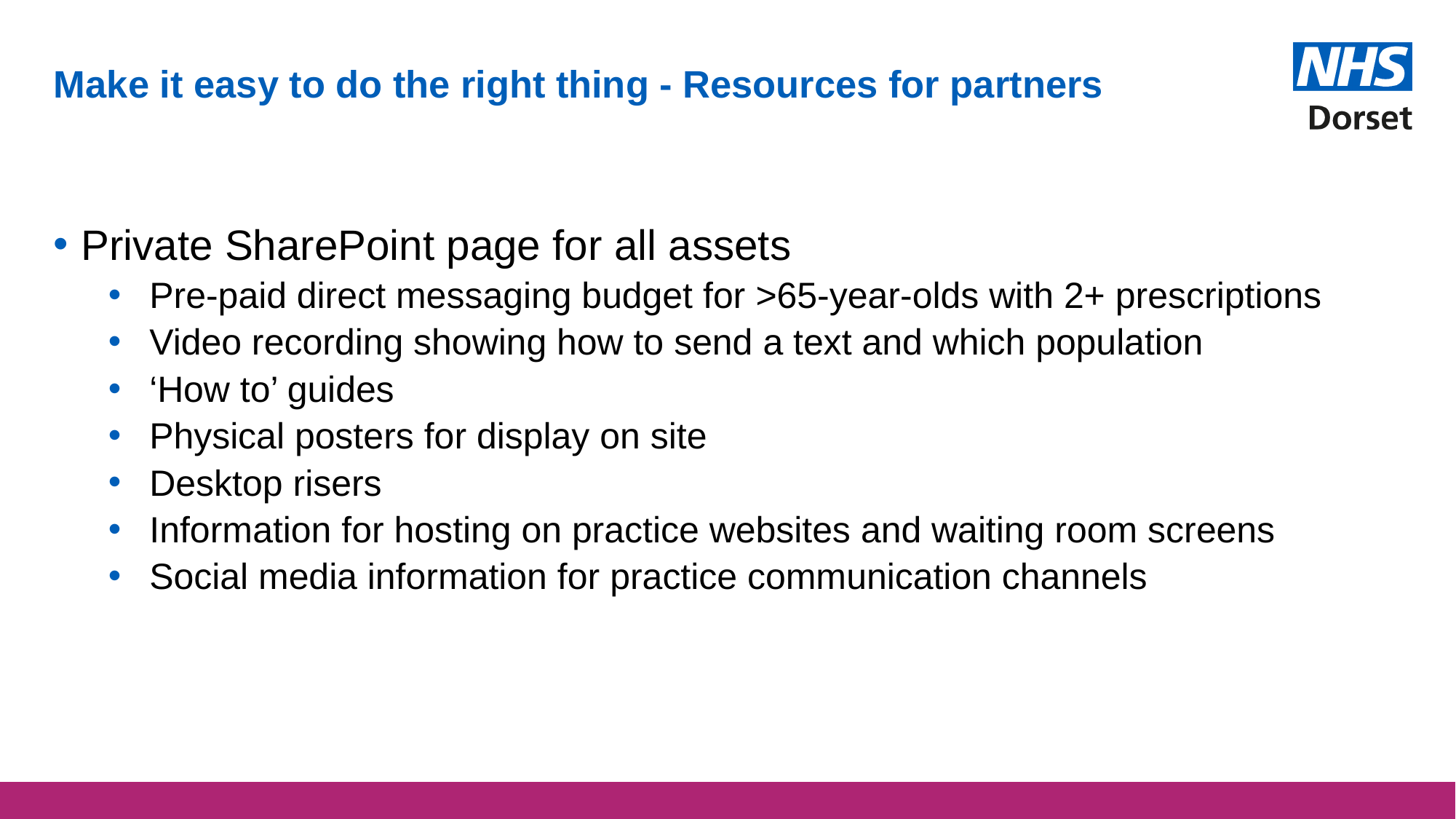

# Make it easy to do the right thing - Resources for partners
Private SharePoint page for all assets
Pre-paid direct messaging budget for >65-year-olds with 2+ prescriptions
Video recording showing how to send a text and which population
‘How to’ guides
Physical posters for display on site
Desktop risers
Information for hosting on practice websites and waiting room screens
Social media information for practice communication channels